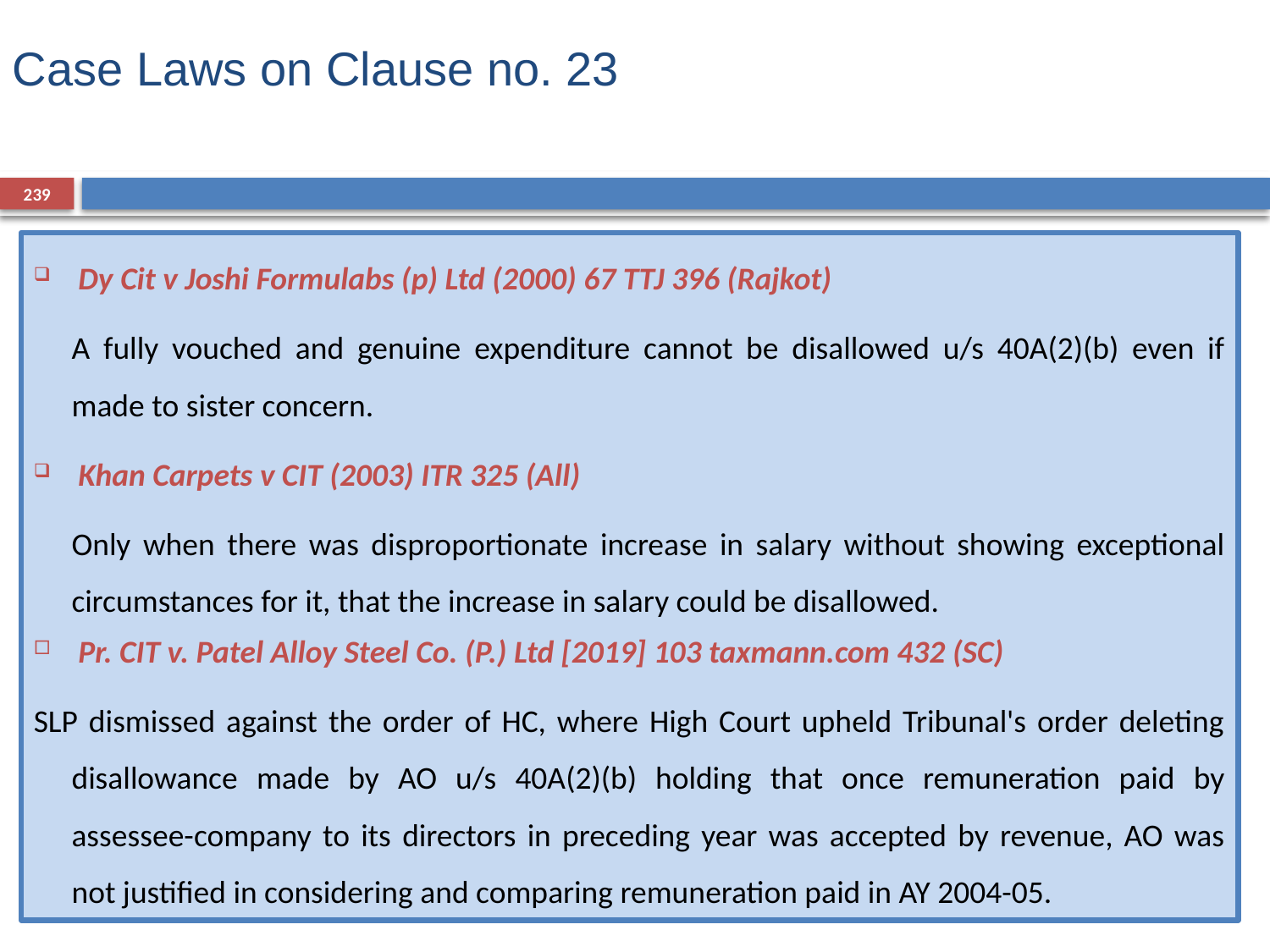

# Case Laws on Clause no. 23
239
Dy Cit v Joshi Formulabs (p) Ltd (2000) 67 TTJ 396 (Rajkot)
	A fully vouched and genuine expenditure cannot be disallowed u/s 40A(2)(b) even if made to sister concern.
Khan Carpets v CIT (2003) ITR 325 (All)
	Only when there was disproportionate increase in salary without showing exceptional circumstances for it, that the increase in salary could be disallowed.
Pr. CIT v. Patel Alloy Steel Co. (P.) Ltd [2019] 103 taxmann.com 432 (SC)
SLP dismissed against the order of HC, where High Court upheld Tribunal's order deleting disallowance made by AO u/s 40A(2)(b) holding that once remuneration paid by assessee-company to its directors in preceding year was accepted by revenue, AO was not justified in considering and comparing remuneration paid in AY 2004-05.